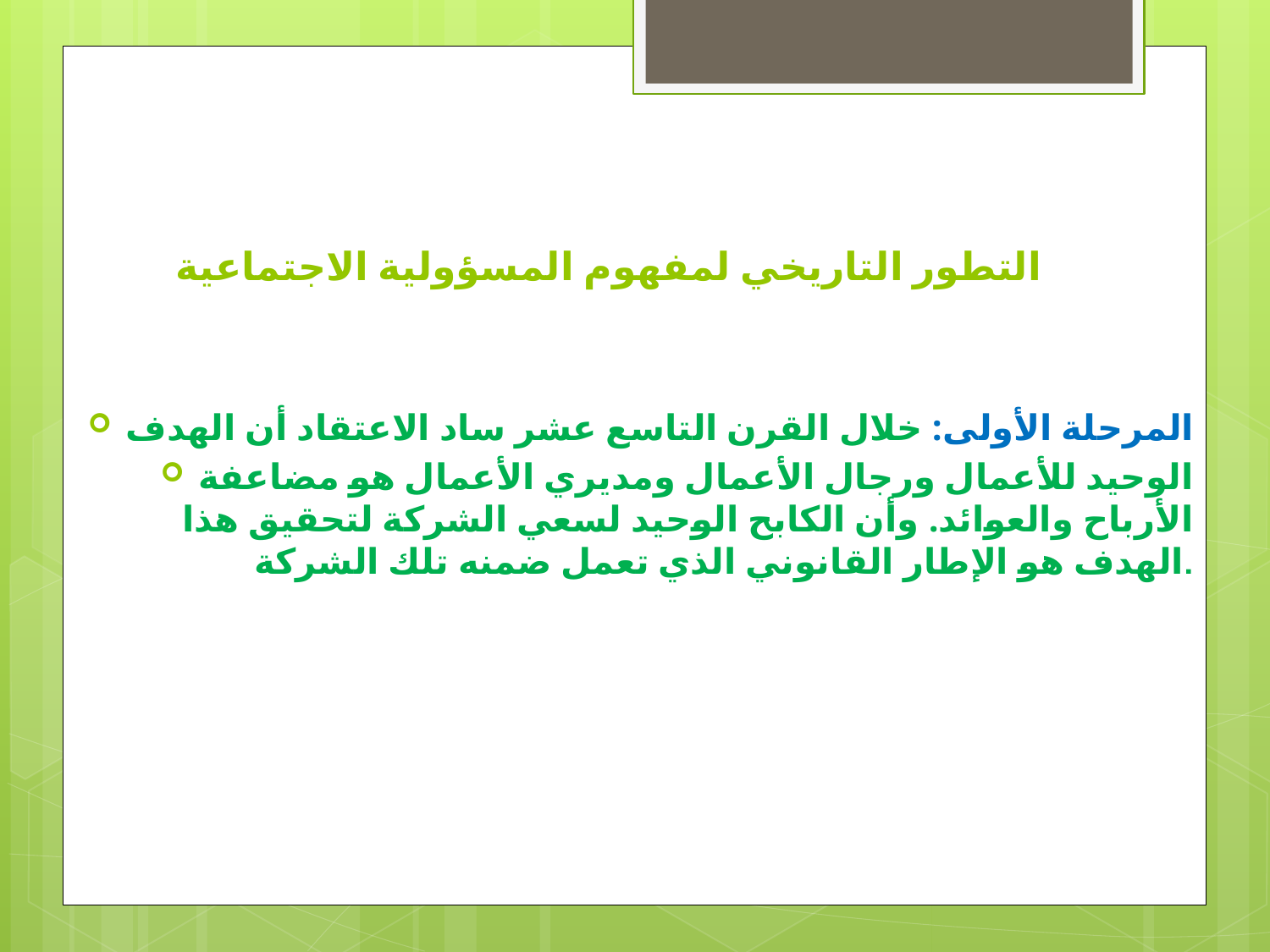

# التطور التاريخي لمفهوم المسؤولية الاجتماعية

المرحلة الأولى: خلال القرن التاسع عشر ساد الاعتقاد أن الهدف
الوحيد للأعمال ورجال الأعمال ومديري الأعمال هو مضاعفة الأرباح والعوائد. وأن الكابح الوحيد لسعي الشركة لتحقيق هذا الهدف هو الإطار القانوني الذي تعمل ضمنه تلك الشركة.